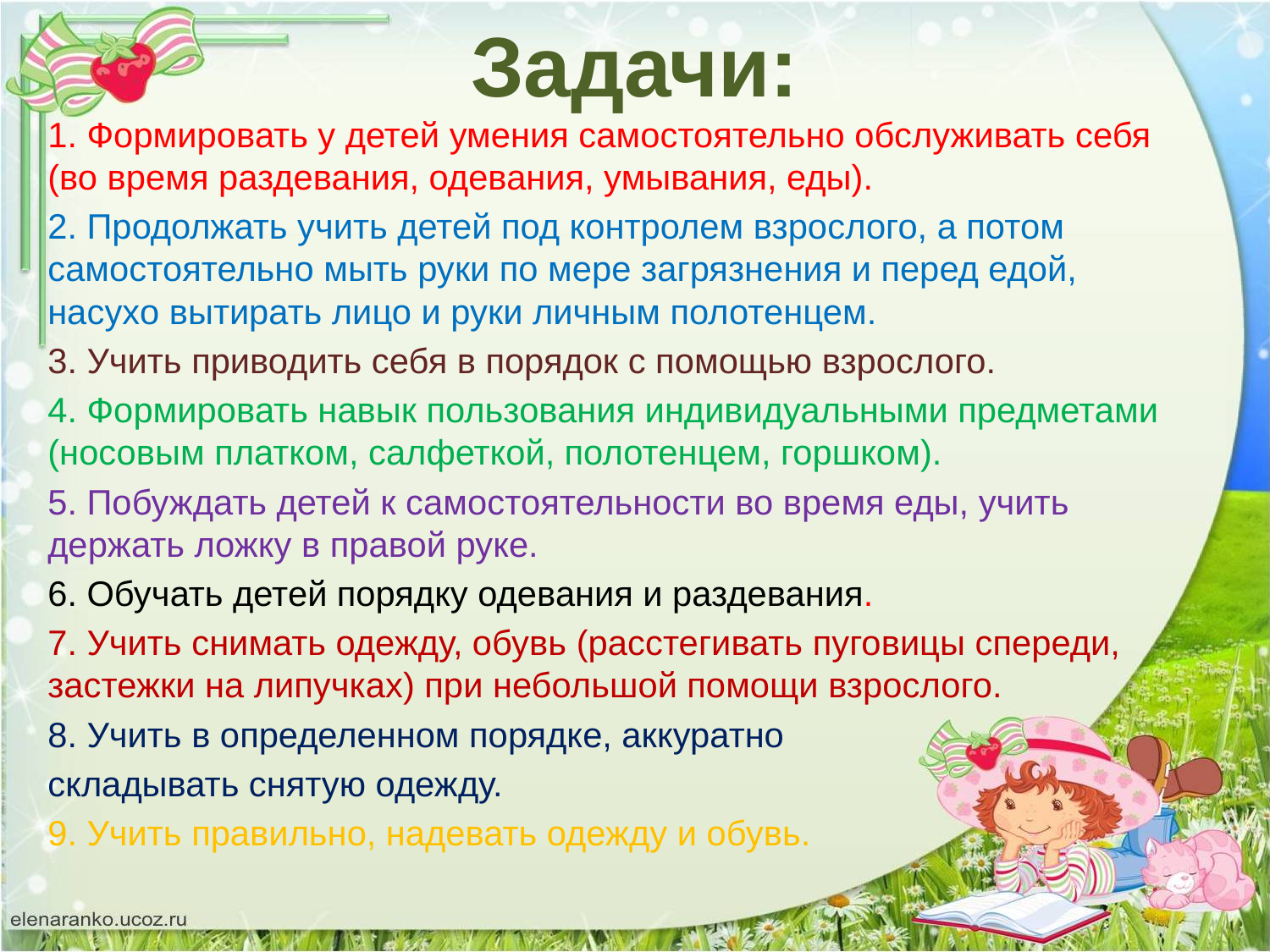

# Задачи:
1. Формировать у детей умения самостоятельно обслуживать себя (во время раздевания, одевания, умывания, еды).
2. Продолжать учить детей под контролем взрослого, а потом самостоятельно мыть руки по мере загрязнения и перед едой, насухо вытирать лицо и руки личным полотенцем.
3. Учить приводить себя в порядок с помощью взрослого.
4. Формировать навык пользования индивидуальными предметами (носовым платком, салфеткой, полотенцем, горшком).
5. Побуждать детей к самостоятельности во время еды, учить держать ложку в правой руке.
6. Обучать детей порядку одевания и раздевания.
7. Учить снимать одежду, обувь (расстегивать пуговицы спереди, застежки на липучках) при небольшой помощи взрослого.
8. Учить в определенном порядке, аккуратно
складывать снятую одежду.
9. Учить правильно, надевать одежду и обувь.